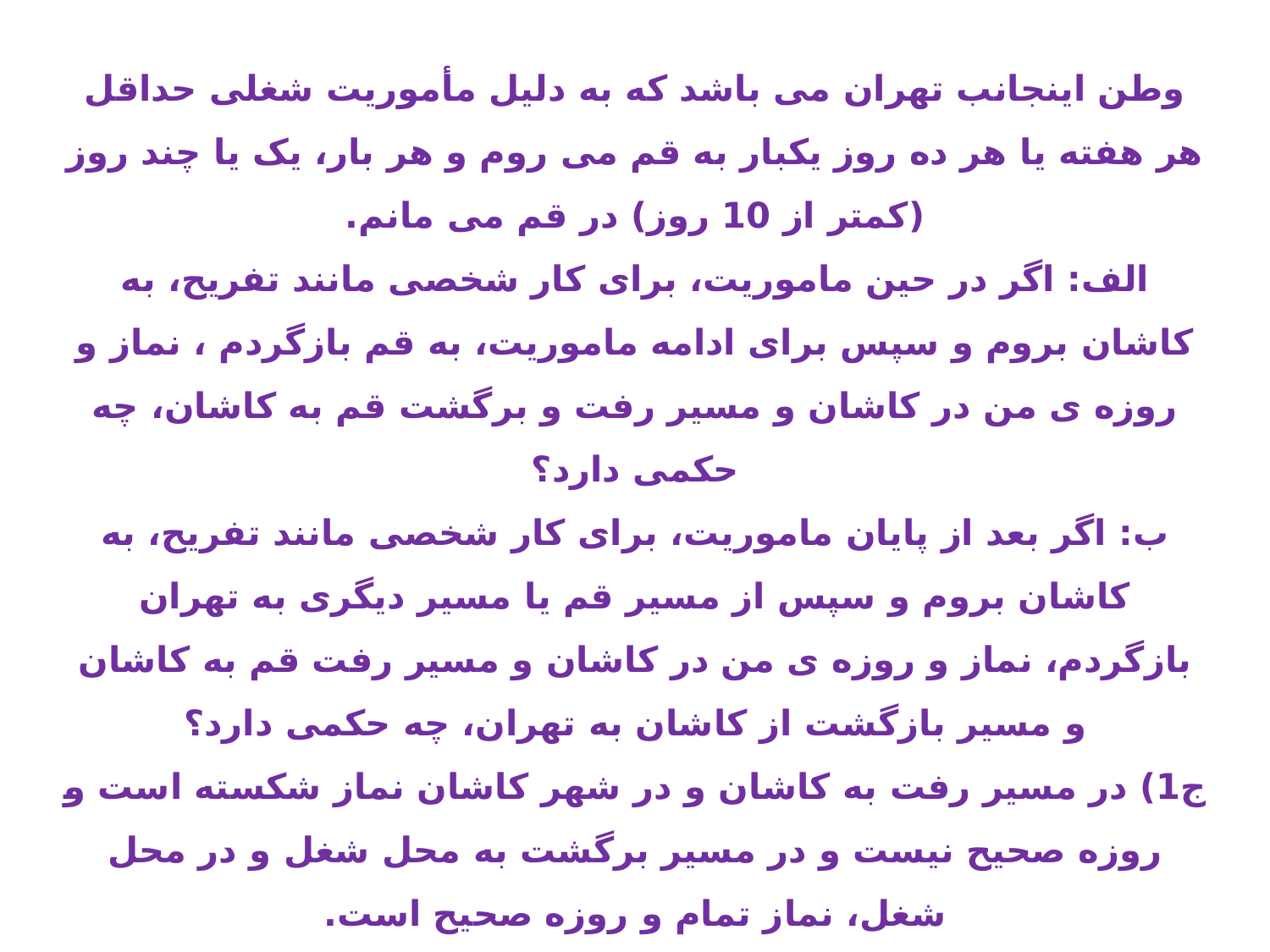

وطن اینجانب تهران می باشد که به دلیل مأموریت شغلی حداقل هر هفته یا هر ده روز یکبار به قم می روم و هر بار، یک یا چند روز (کمتر از 10 روز) در قم می مانم.
الف: اگر در حین ماموریت، برای کار شخصی مانند تفریح، به کاشان بروم و سپس برای ادامه ماموریت، به قم بازگردم ، نماز و روزه ی من در کاشان و مسیر رفت و برگشت قم به کاشان، چه حکمی دارد؟
ب: اگر بعد از پایان ماموریت، برای کار شخصی مانند تفریح، به کاشان بروم و سپس از مسیر قم یا مسیر دیگری به تهران بازگردم، نماز و روزه ی من در کاشان و مسیر رفت قم به کاشان و مسیر بازگشت از کاشان به تهران، چه حکمی دارد؟
ج1) در مسیر رفت به کاشان و در شهر کاشان نماز شکسته است و روزه صحیح نیست و در مسیر برگشت به محل شغل و در محل شغل، نماز تمام و روزه صحیح است.
ج2) در مسیر رفت و برگشت حتی اگر از قم عبور کند، نماز شکسته است و روزه صحیح نیست.
شماره استفتاء: 857960احکام مسافر 150 و 166